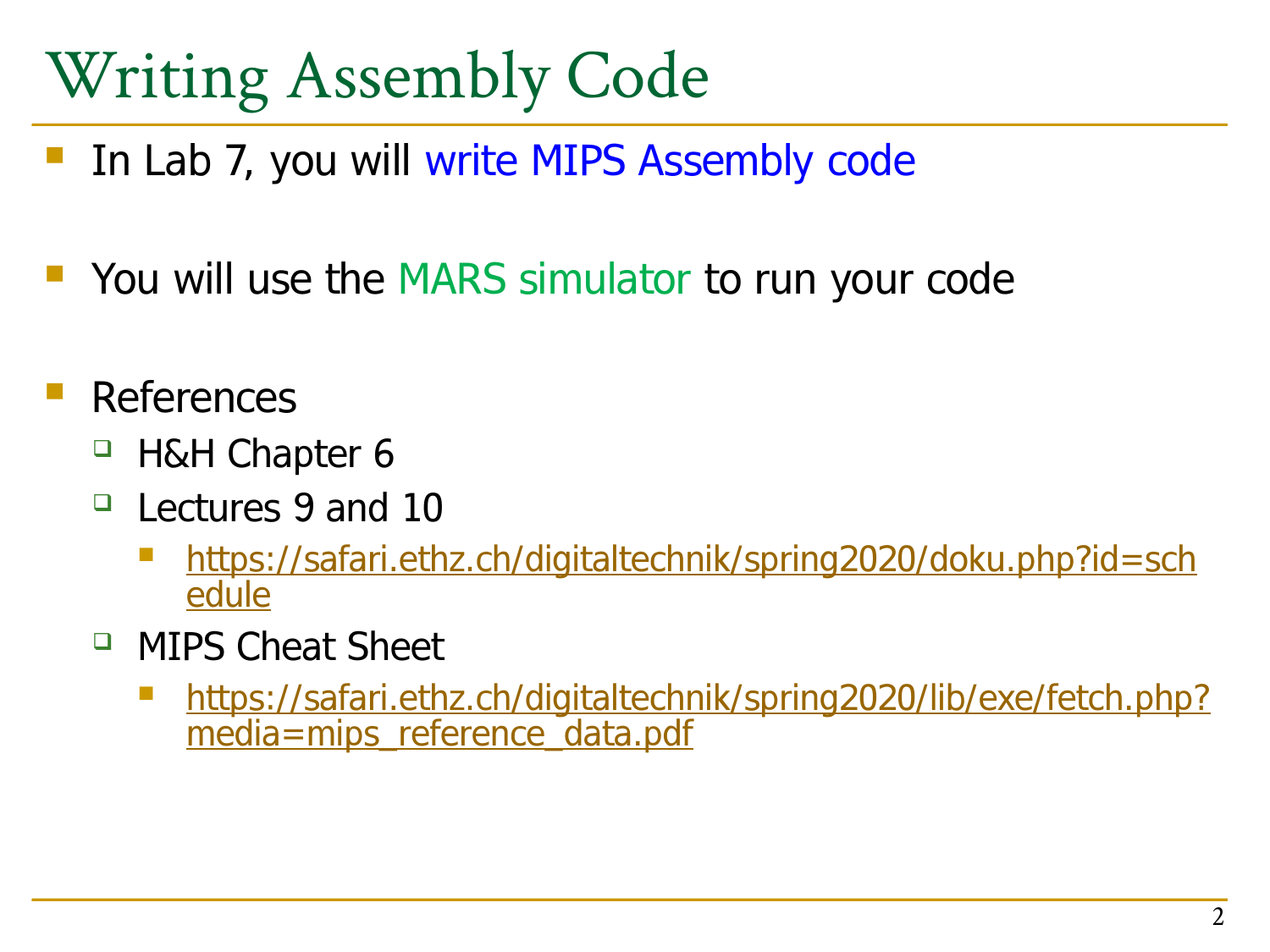

# Writing Assembly Code
In Lab 7, you will write MIPS Assembly code

You will use the MARS simulator to run your code

References
H&H Chapter 6
Lectures 9 and 10
https://safari.ethz.ch/digitaltechnik/spring2020/doku.php?id=schedule
MIPS Cheat Sheet
https://safari.ethz.ch/digitaltechnik/spring2020/lib/exe/fetch.php?media=mips_reference_data.pdf

2